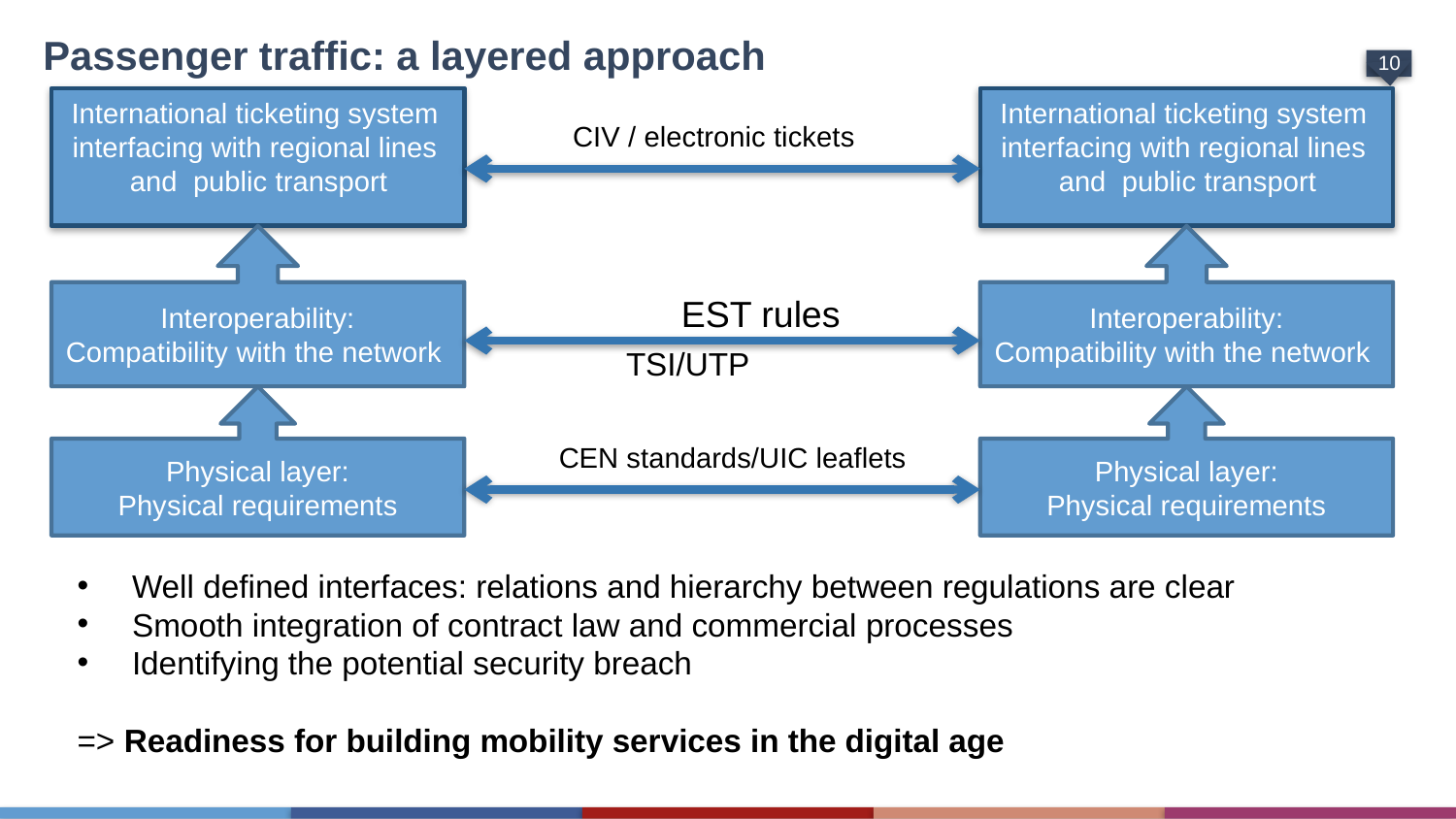

# Passenger traffic: a layered approach

International ticketing system
interfacing with regional lines
 and  public transport

International ticketing system
interfacing with regional lines
 and  public transport
CIV / electronic tickets
Interoperability:
Compatibility with the network
Interoperability:
Compatibility with the network
	EST rules
TSI/UTP
Physical layer:
Physical requirements
Physical layer:
Physical requirements
CEN standards/UIC leaflets
Well defined interfaces: relations and hierarchy between regulations are clear
Smooth integration of contract law and commercial processes
Identifying the potential security breach

=> Readiness for building mobility services in the digital age